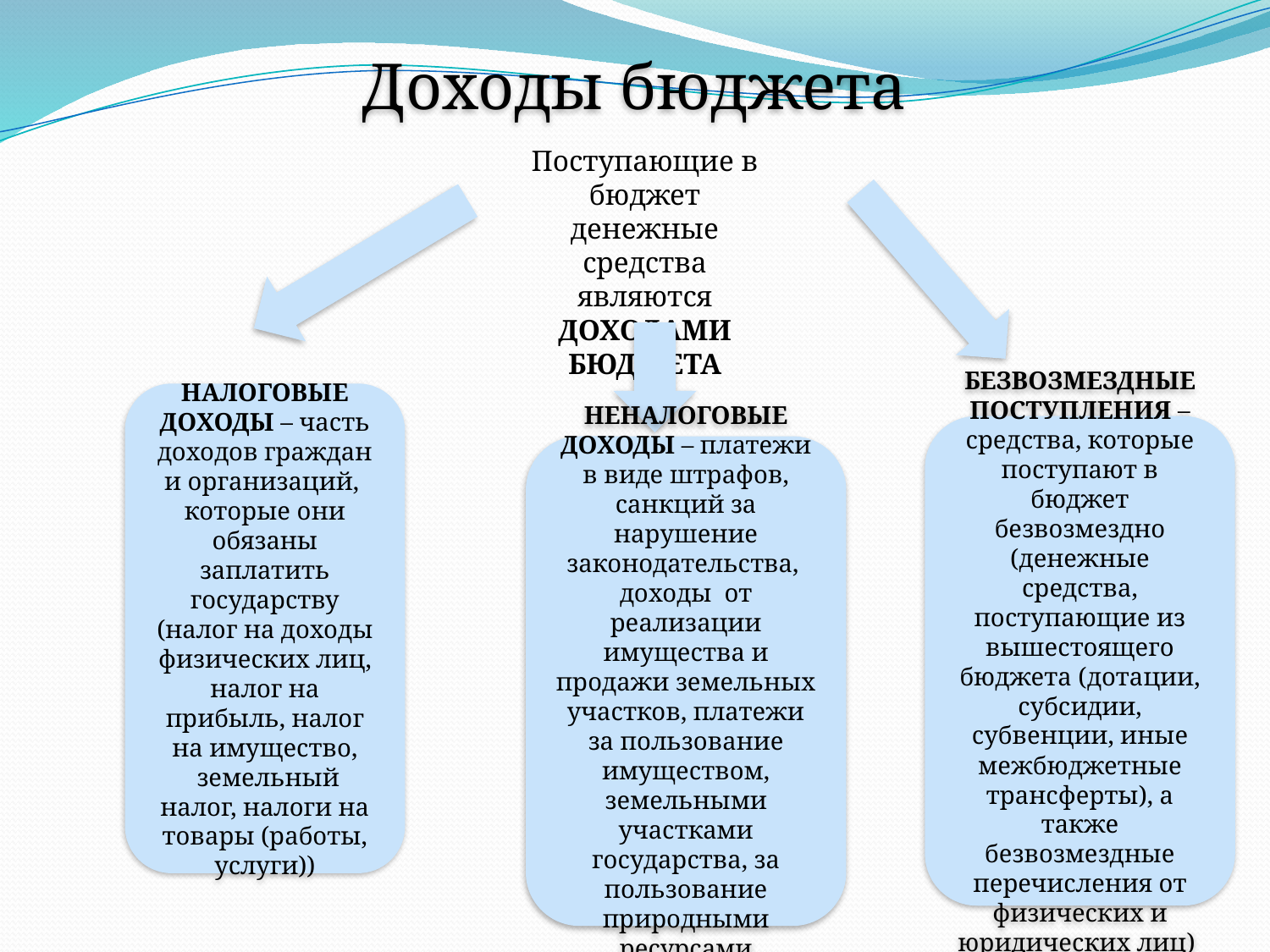

Доходы бюджета
Поступающие в бюджет денежные средства являются ДОХОДАМИ БЮДЖЕТА

НАЛОГОВЫЕ ДОХОДЫ – часть доходов граждан и организаций,
которые они обязаны заплатить государству (налог на доходы физических лиц, налог на прибыль, налог на имущество,
 земельный налог, налоги на товары (работы, услуги))
БЕЗВОЗМЕЗДНЫЕ ПОСТУПЛЕНИЯ – средства, которые поступают в бюджет безвозмездно (денежные средства, поступающие из вышестоящего бюджета (дотации, субсидии, субвенции, иные межбюджетные трансферты), а также безвозмездные перечисления от физических и юридических лиц)
НЕНАЛОГОВЫЕ ДОХОДЫ – платежи в виде штрафов, санкций за нарушение законодательства,
доходы  от реализации имущества и продажи земельных участков, платежи за пользование имуществом, земельными участками государства, за пользование природными ресурсами